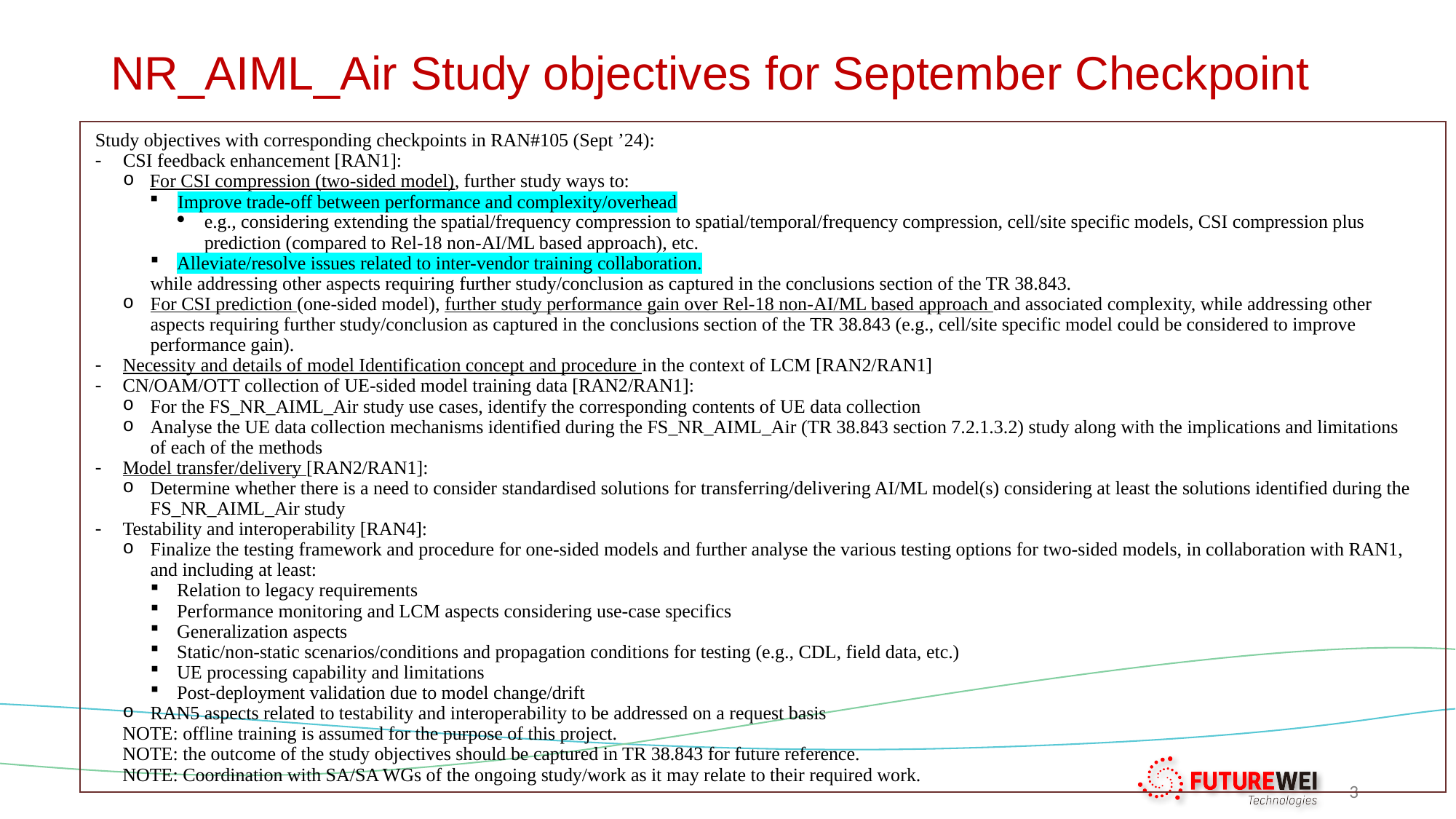

# NR_AIML_Air Study objectives for September Checkpoint

Study objectives with corresponding checkpoints in RAN#105 (Sept ’24):
CSI feedback enhancement [RAN1]:
For CSI compression (two-sided model), further study ways to:
Improve trade-off between performance and complexity/overhead
e.g., considering extending the spatial/frequency compression to spatial/temporal/frequency compression, cell/site specific models, CSI compression plus prediction (compared to Rel-18 non-AI/ML based approach), etc.
Alleviate/resolve issues related to inter-vendor training collaboration.
while addressing other aspects requiring further study/conclusion as captured in the conclusions section of the TR 38.843.
For CSI prediction (one-sided model), further study performance gain over Rel-18 non-AI/ML based approach and associated complexity, while addressing other aspects requiring further study/conclusion as captured in the conclusions section of the TR 38.843 (e.g., cell/site specific model could be considered to improve performance gain).
Necessity and details of model Identification concept and procedure in the context of LCM [RAN2/RAN1]
CN/OAM/OTT collection of UE-sided model training data [RAN2/RAN1]:
For the FS_NR_AIML_Air study use cases, identify the corresponding contents of UE data collection
Analyse the UE data collection mechanisms identified during the FS_NR_AIML_Air (TR 38.843 section 7.2.1.3.2) study along with the implications and limitations of each of the methods
Model transfer/delivery [RAN2/RAN1]:
Determine whether there is a need to consider standardised solutions for transferring/delivering AI/ML model(s) considering at least the solutions identified during the FS_NR_AIML_Air study
Testability and interoperability [RAN4]:
Finalize the testing framework and procedure for one-sided models and further analyse the various testing options for two-sided models, in collaboration with RAN1, and including at least:
Relation to legacy requirements
Performance monitoring and LCM aspects considering use-case specifics
Generalization aspects
Static/non-static scenarios/conditions and propagation conditions for testing (e.g., CDL, field data, etc.)
UE processing capability and limitations
Post-deployment validation due to model change/drift
RAN5 aspects related to testability and interoperability to be addressed on a request basis
NOTE: offline training is assumed for the purpose of this project.
NOTE: the outcome of the study objectives should be captured in TR 38.843 for future reference.
NOTE: Coordination with SA/SA WGs of the ongoing study/work as it may relate to their required work.
3